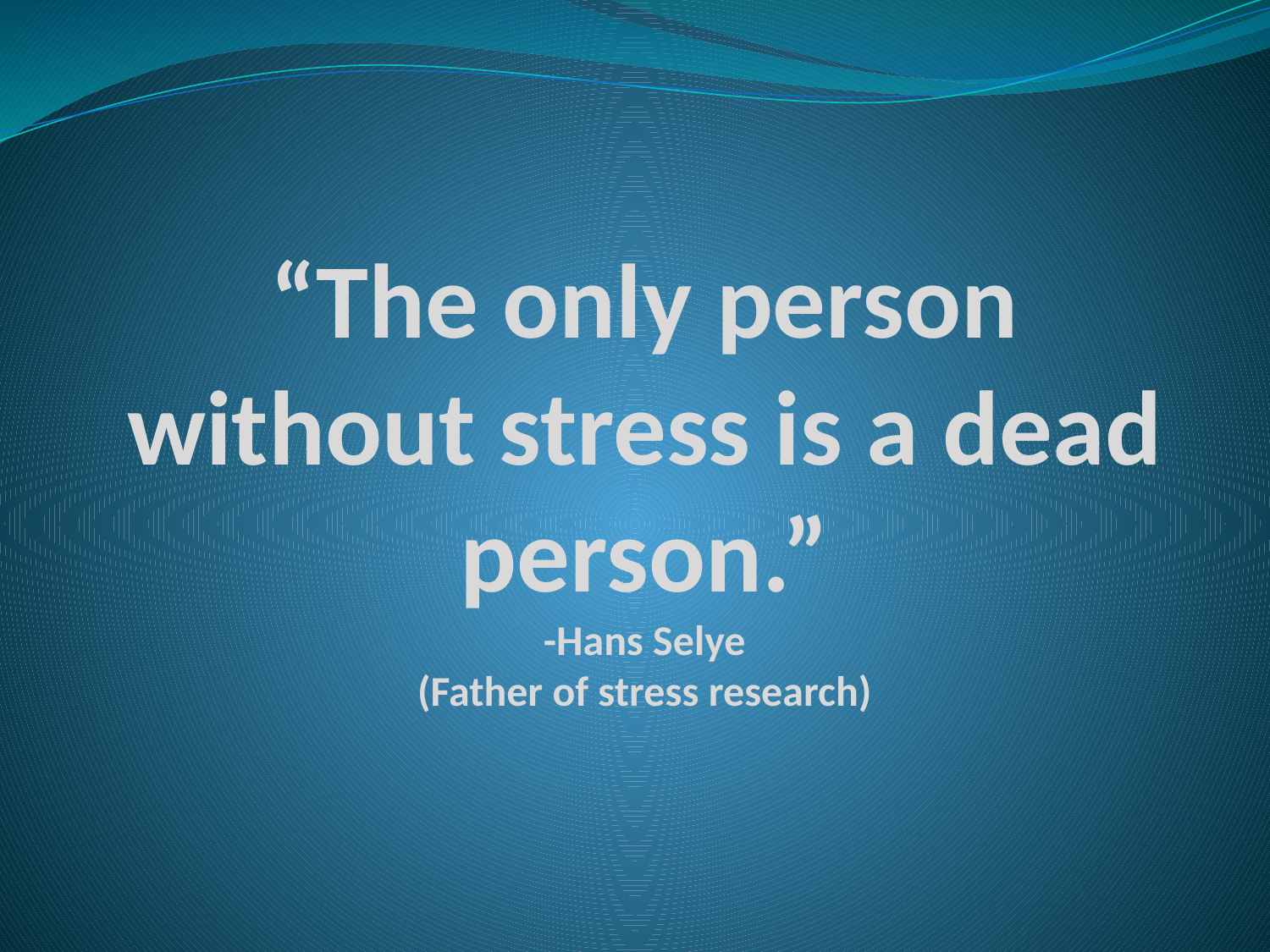

# “The only person without stress is a dead person.” -Hans Selye (Father of stress research)